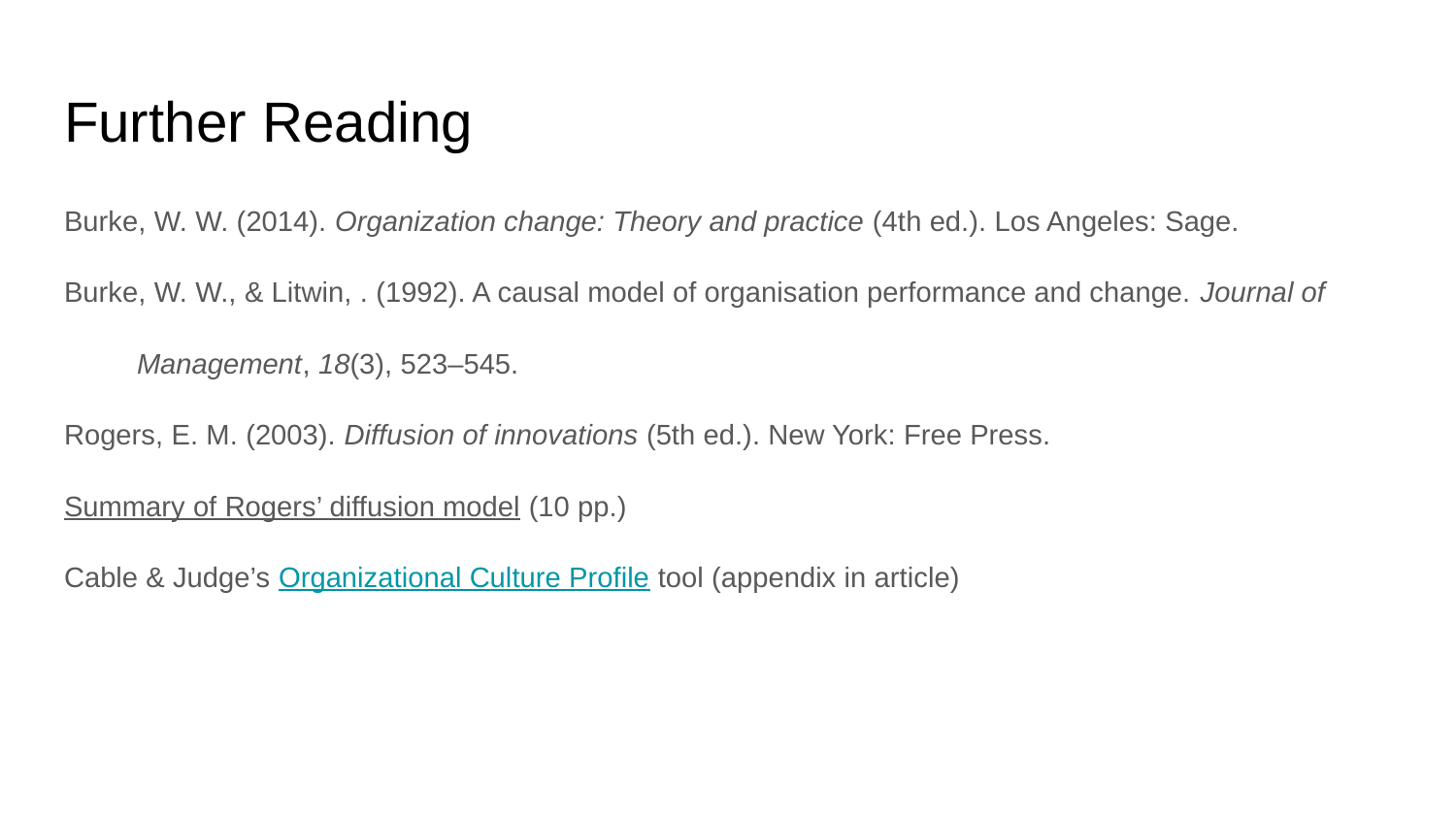

# Further Reading
Burke, W. W. (2014). Organization change: Theory and practice (4th ed.). Los Angeles: Sage.
Burke, W. W., & Litwin, . (1992). A causal model of organisation performance and change. Journal of
Management, 18(3), 523–545.
Rogers, E. M. (2003). Diffusion of innovations (5th ed.). New York: Free Press.
Summary of Rogers’ diffusion model (10 pp.)
Cable & Judge’s Organizational Culture Profile tool (appendix in article)